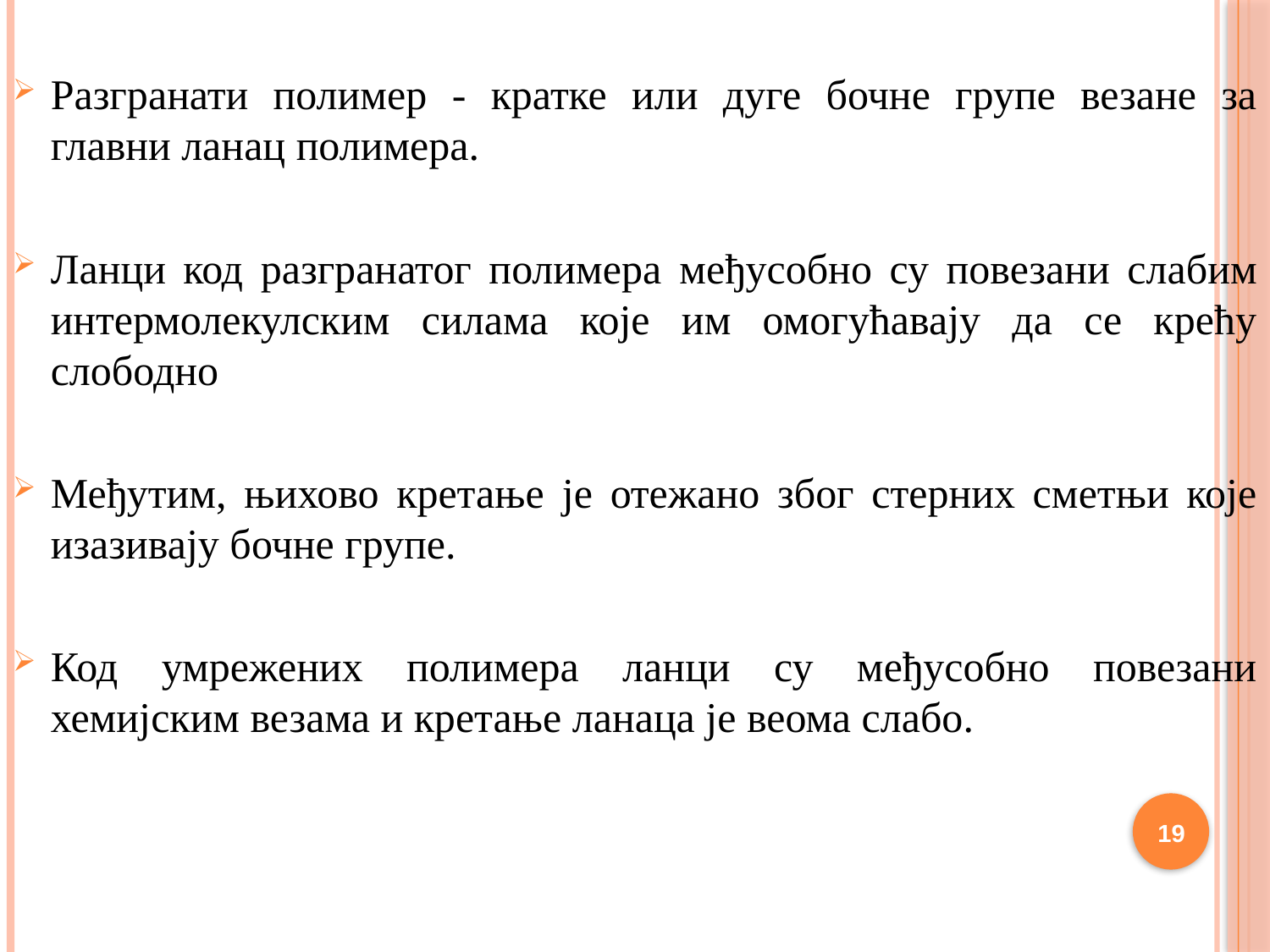

Разгранати полимер - кратке или дуге бочне групе везане за главни ланац полимера.

Ланци код разгранатог полимера међусобно су повезани слабим интермолекулским силама које им омогућавају да се крећу слободно

Међутим, њихово кретање је отежано због стерних сметњи које изазивају бочне групе.

Код умрежених полимера ланци су међусобно повезани хемијским везама и кретање ланаца је веома слабо.

19